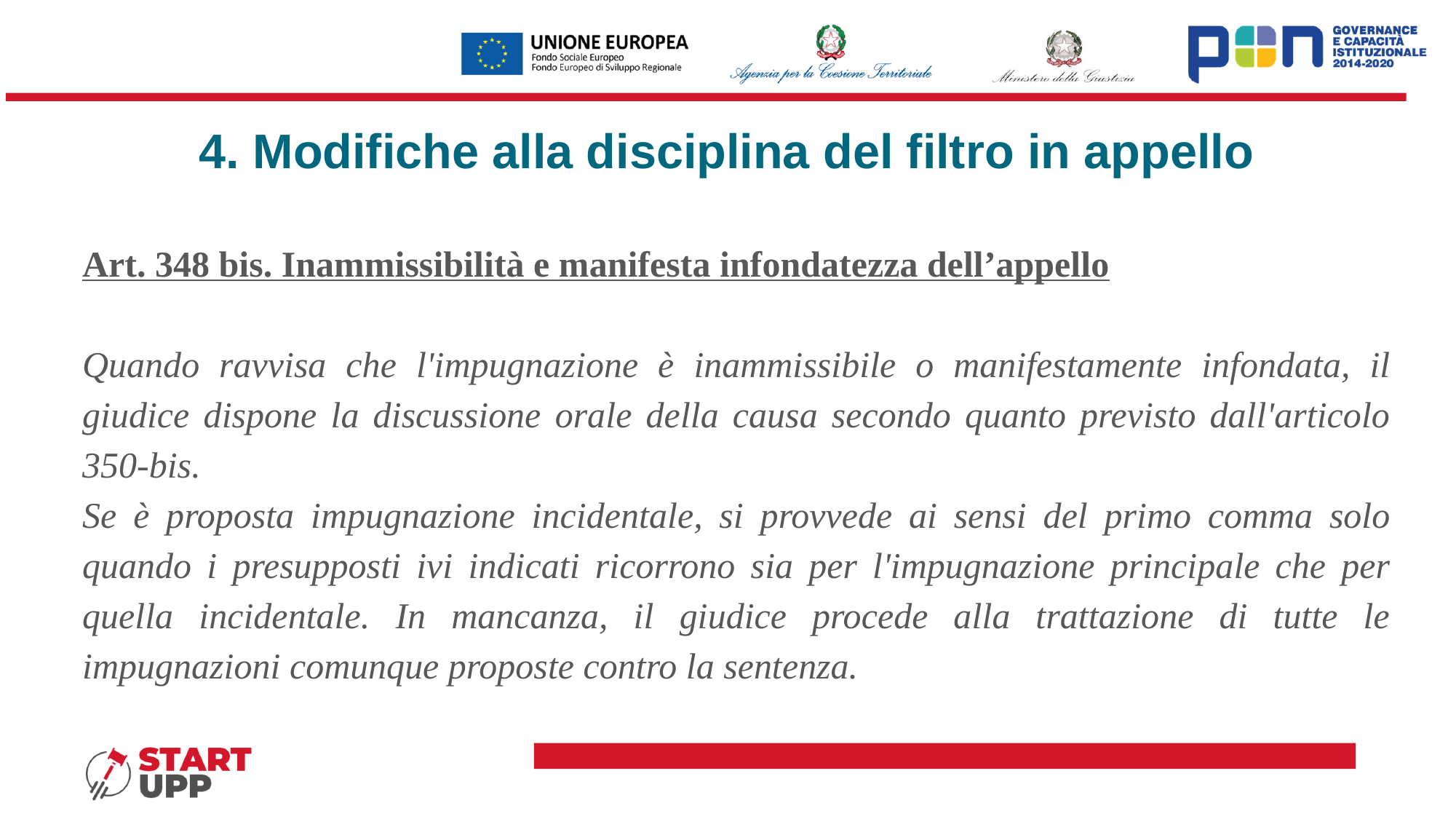

# 4. Modifiche alla disciplina del filtro in appello
Art. 348 bis. Inammissibilità e manifesta infondatezza dell’appello

Quando ravvisa che l'impugnazione è inammissibile o manifestamente infondata, il giudice dispone la discussione orale della causa secondo quanto previsto dall'articolo 350-bis.
Se è proposta impugnazione incidentale, si provvede ai sensi del primo comma solo quando i presupposti ivi indicati ricorrono sia per l'impugnazione principale che per quella incidentale. In mancanza, il giudice procede alla trattazione di tutte le impugnazioni comunque proposte contro la sentenza.